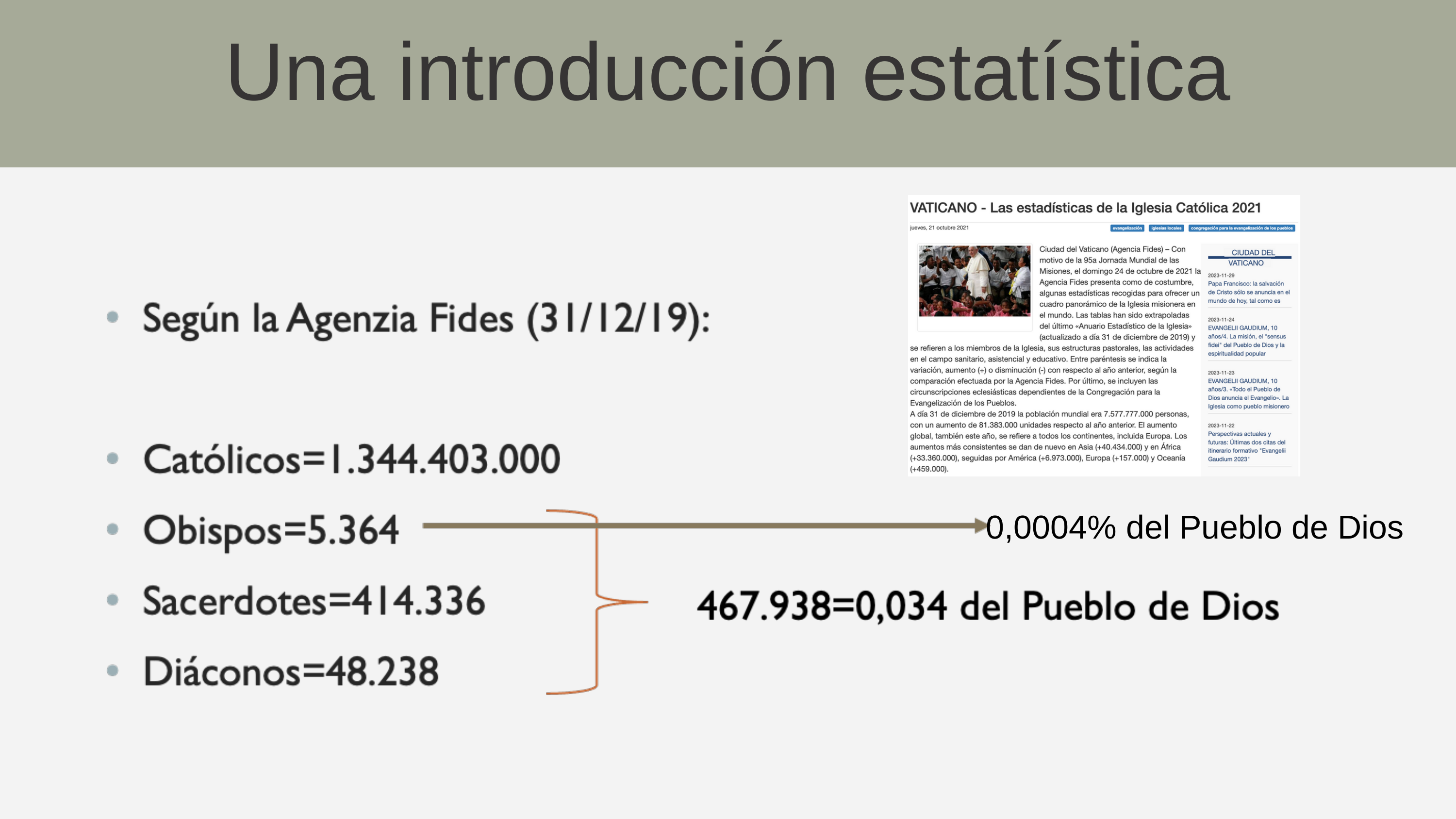

Una introducción estatística

0,0004% del Pueblo de Dios